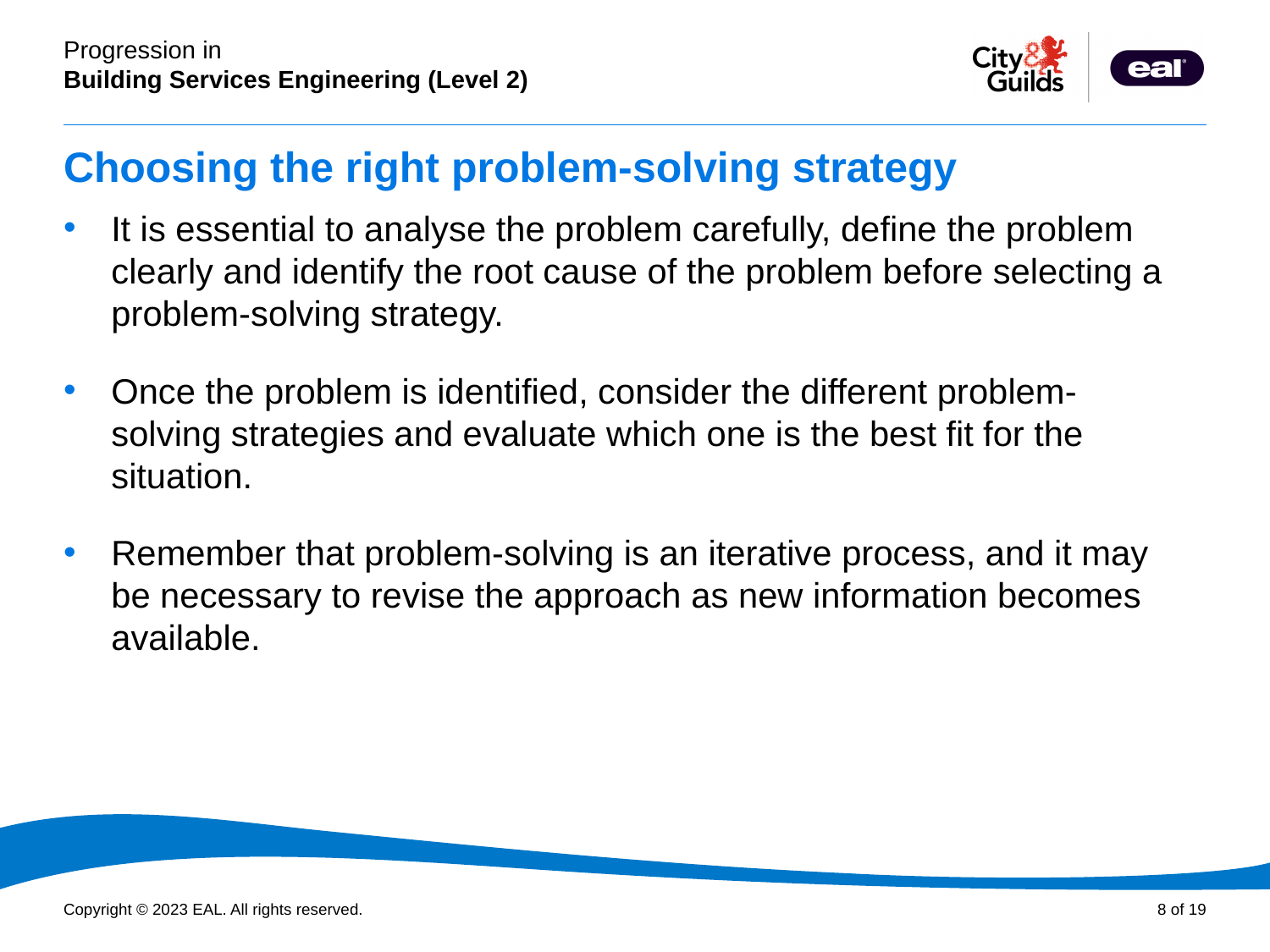

# Choosing the right problem-solving strategy
It is essential to analyse the problem carefully, define the problem clearly and identify the root cause of the problem before selecting a problem-solving strategy.
Once the problem is identified, consider the different problem-solving strategies and evaluate which one is the best fit for the situation.
Remember that problem-solving is an iterative process, and it may be necessary to revise the approach as new information becomes available.